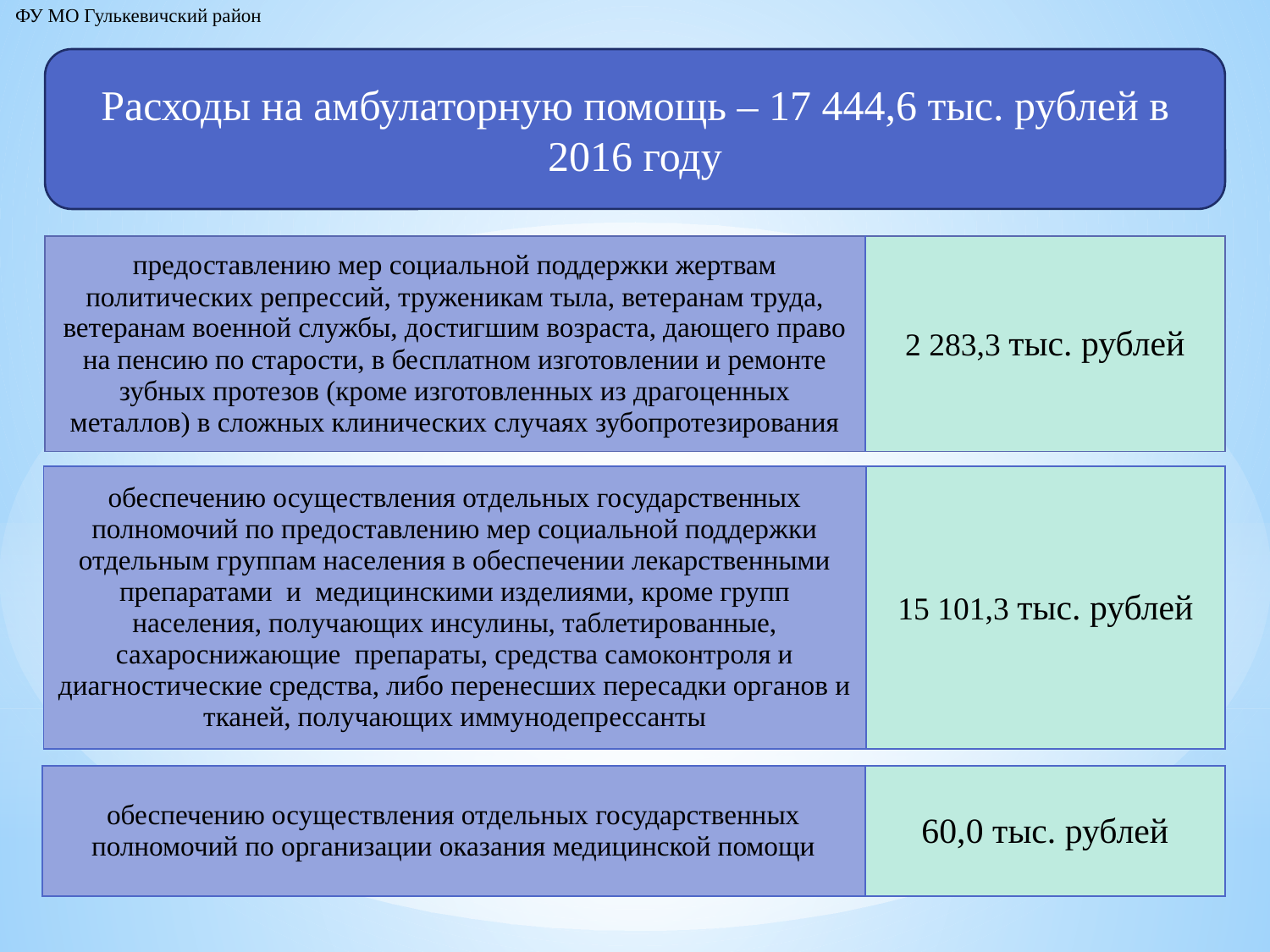

ФУ МО Гулькевичский район
Расходы на амбулаторную помощь – 17 444,6 тыс. рублей в 2016 году
| предоставлению мер социальной поддержки жертвам политических репрессий, труженикам тыла, ветеранам труда, ветеранам военной службы, достигшим возраста, дающего право на пенсию по старости, в бесплатном изготовлении и ремонте зубных протезов (кроме изготовленных из драгоценных металлов) в сложных клинических случаях зубопротезирования | 2 283,3 тыс. рублей |
| --- | --- |
| обеспечению осуществления отдельных государственных полномочий по предоставлению мер социальной поддержки отдельным группам населения в обеспечении лекарственными препаратами и медицинскими изделиями, кроме групп населения, получающих инсулины, таблетированные, сахароснижающие препараты, средства самоконтроля и диагностические средства, либо перенесших пересадки органов и тканей, получающих иммунодепрессанты | 15 101,3 тыс. рублей |
| --- | --- |
| обеспечению осуществления отдельных государственных полномочий по организации оказания медицинской помощи | 60,0 тыс. рублей |
| --- | --- |